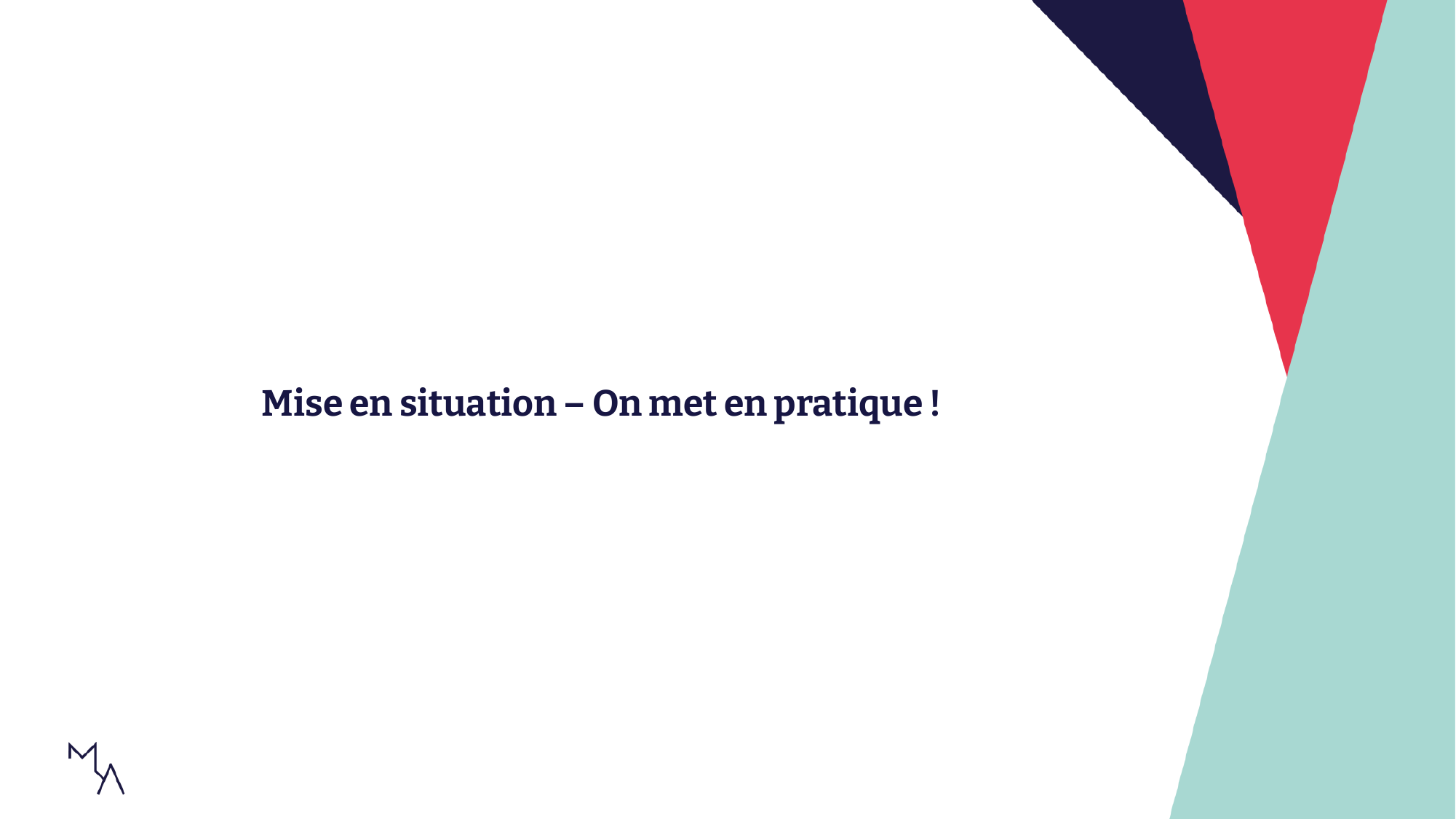

Mise en situation – On met en pratique !